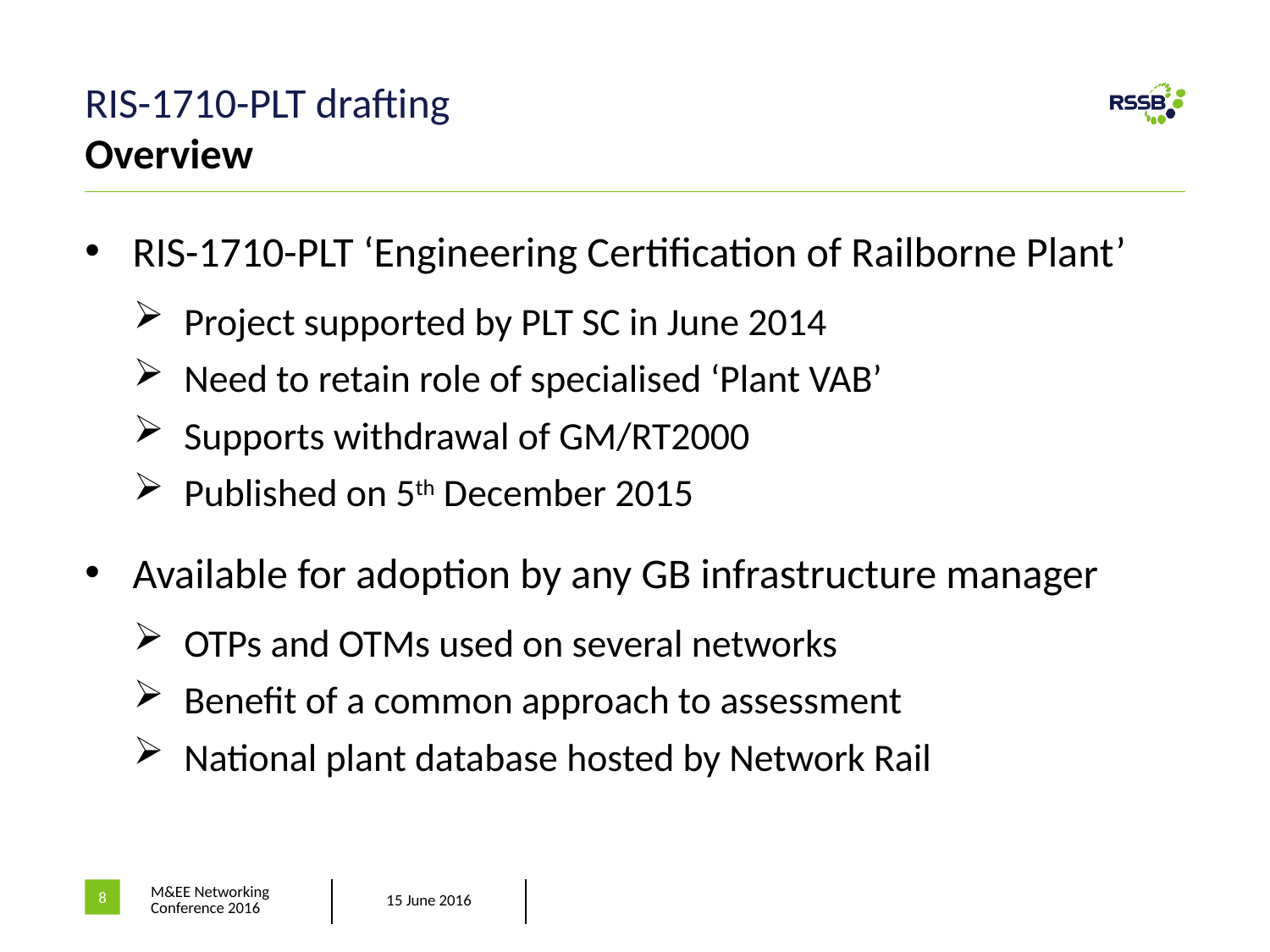

# RIS-1710-PLT drafting Overview
RIS-1710-PLT ‘Engineering Certification of Railborne Plant’
Project supported by PLT SC in June 2014
Need to retain role of specialised ‘Plant VAB’
Supports withdrawal of GM/RT2000
Published on 5th December 2015
Available for adoption by any GB infrastructure manager
OTPs and OTMs used on several networks
Benefit of a common approach to assessment
National plant database hosted by Network Rail
8